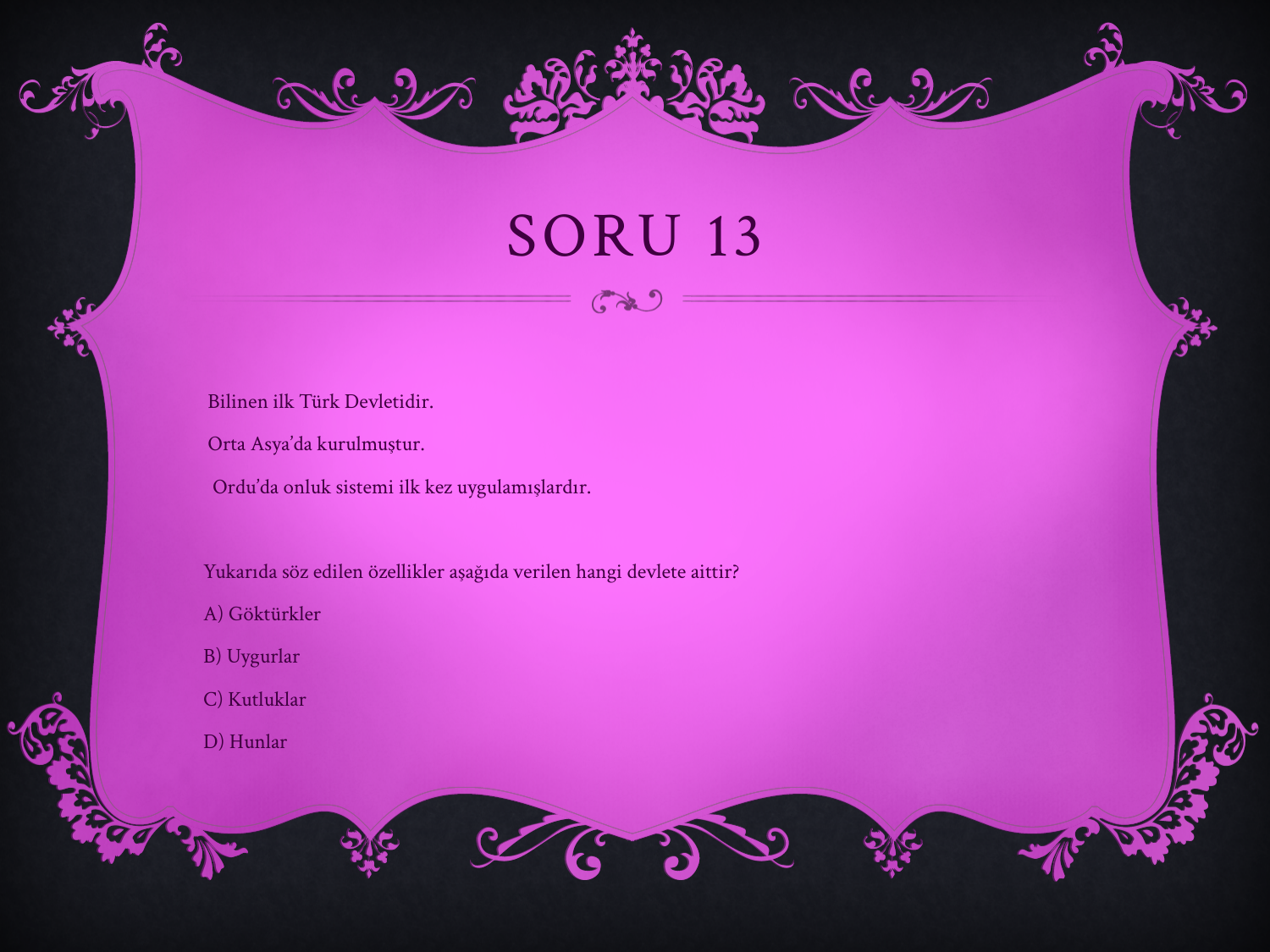

# Soru 13

 Bilinen ilk Türk Devletidir.
 Orta Asya’da kurulmuştur.
  Ordu’da onluk sistemi ilk kez uygulamışlardır.

Yukarıda söz edilen özellikler aşağıda verilen hangi devlete aittir?
A) Göktürkler
B) Uygurlar
C) Kutluklar
D) Hunlar